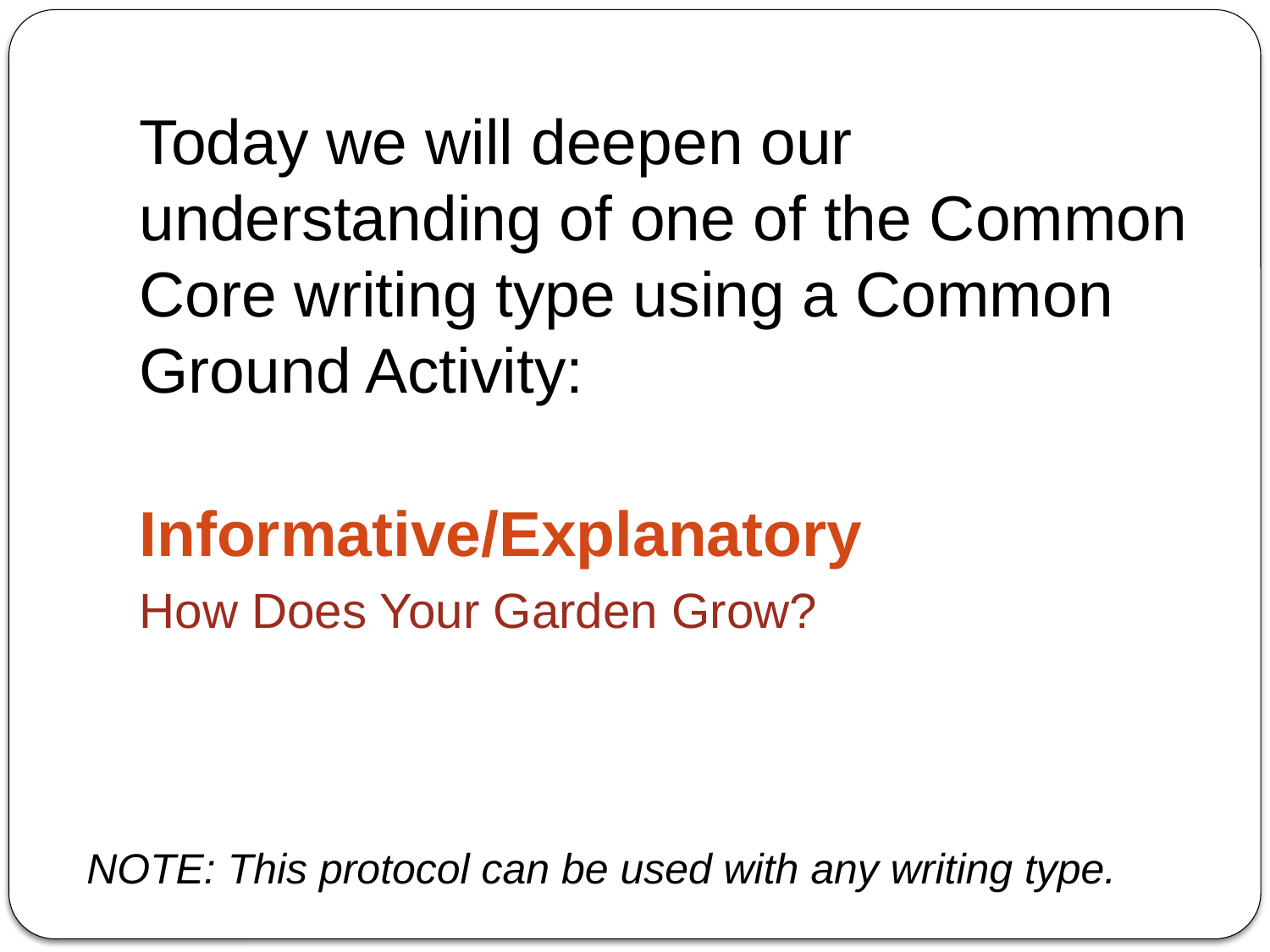

Today we will deepen our understanding of one of the Common Core writing type using a Common Ground Activity:
Informative/Explanatory
How Does Your Garden Grow?

NOTE: This protocol can be used with any writing type.